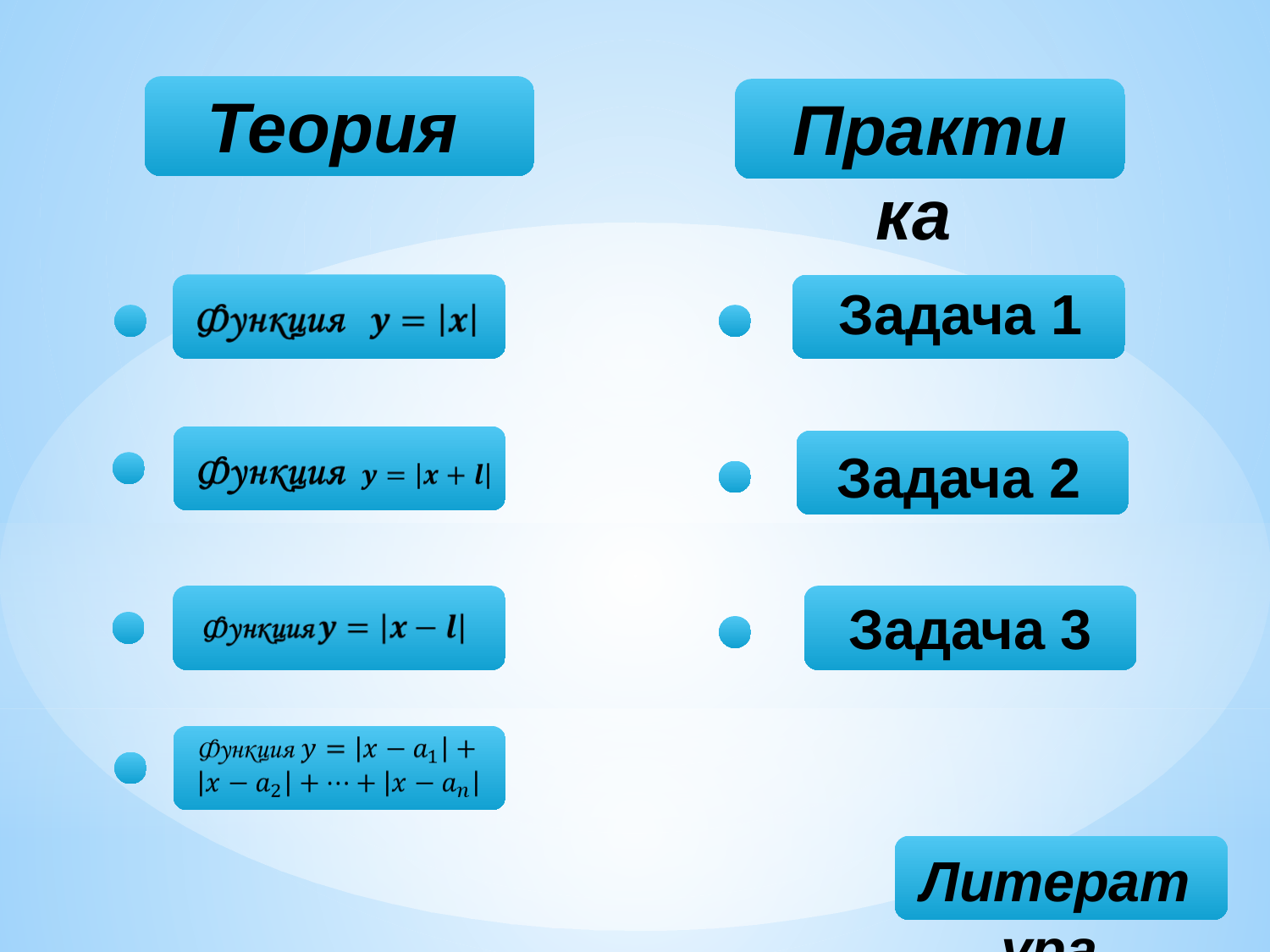

Теория

Практика
Задача 1

Задача 2

Задача 3

Литература